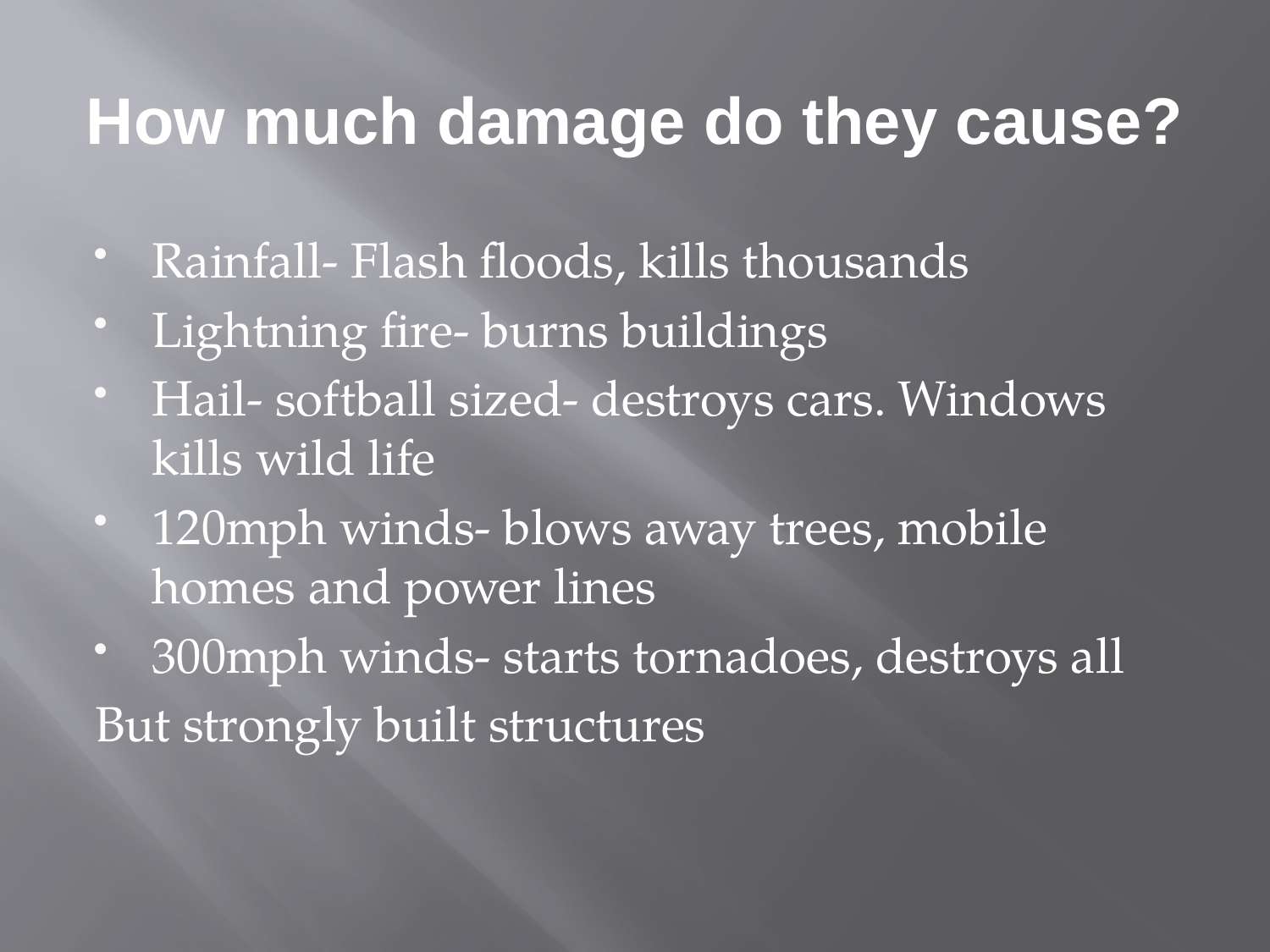

# How much damage do they cause?
Rainfall- Flash floods, kills thousands
Lightning fire- burns buildings
Hail- softball sized- destroys cars. Windows kills wild life
120mph winds- blows away trees, mobile homes and power lines
300mph winds- starts tornadoes, destroys all
But strongly built structures